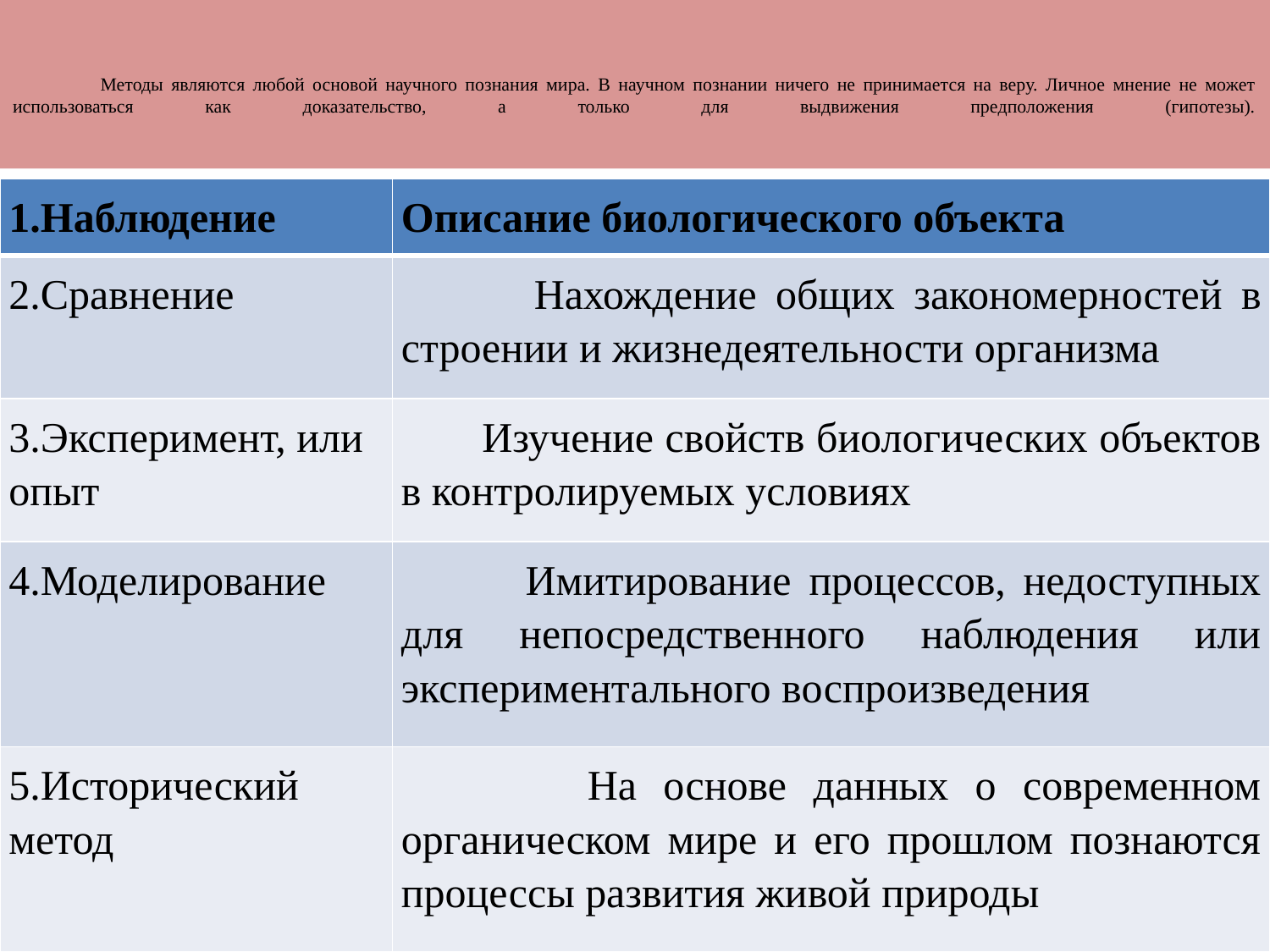

# Методы являются любой основой научного познания мира. В научном познании ничего не принимается на веру. Личное мнение не может использоваться как доказательство, а только для выдвижения предположения (гипотезы).
| 1.Наблюдение | Описание биологического объекта |
| --- | --- |
| 2.Сравнение | Нахождение общих закономерностей в строении и жизнедеятельности организма |
| 3.Эксперимент, или опыт | Изучение свойств биологических объектов в контролируемых условиях |
| 4.Моделирование | Имитирование процессов, недоступных для непосредственного наблюдения или экспериментального воспроизведения |
| 5.Исторический метод | На основе данных о современном органическом мире и его прошлом познаются процессы развития живой природы |